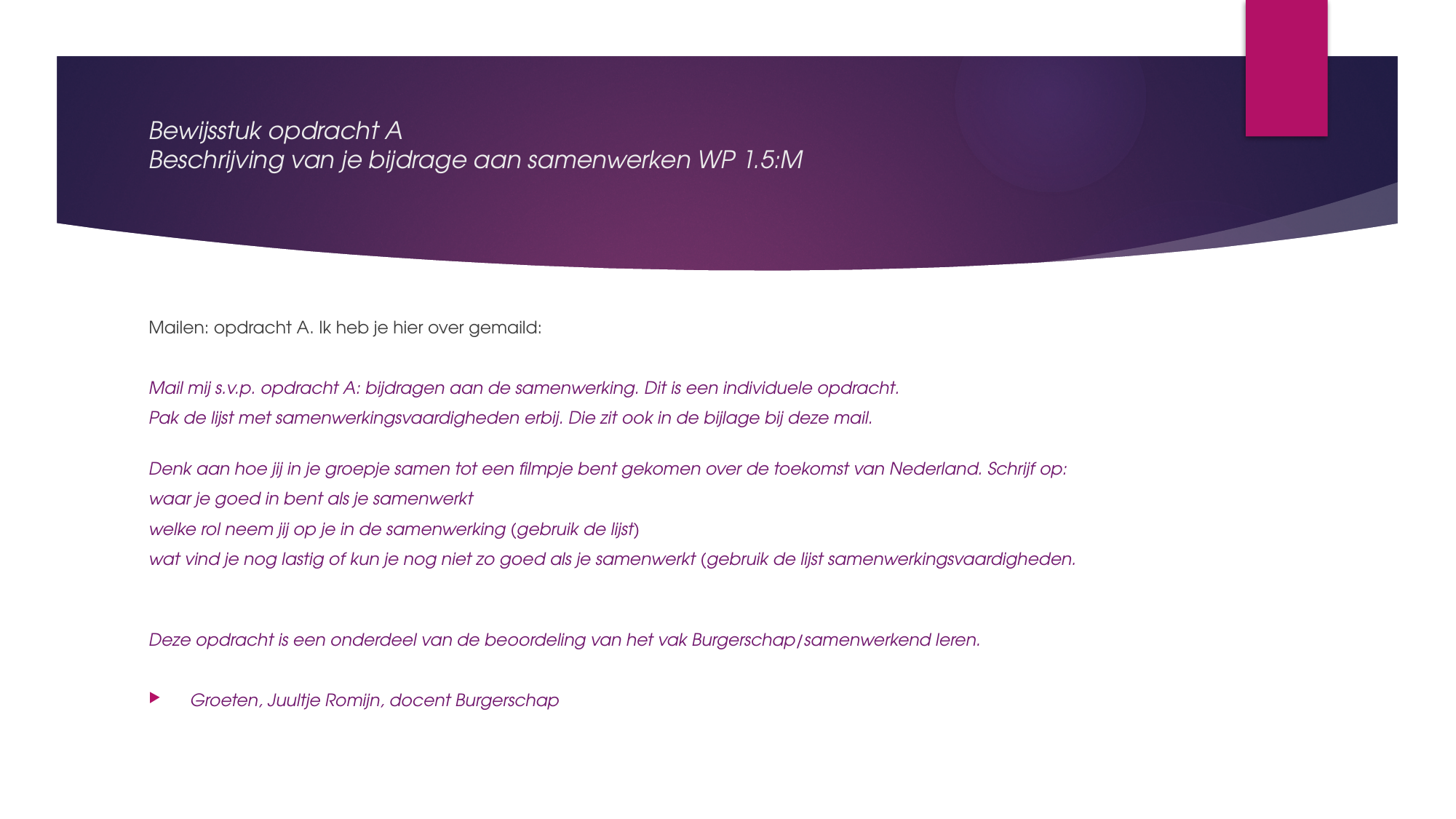

# Bewijsstuk opdracht A Beschrijving van je bijdrage aan samenwerken WP 1.5:M
Mailen: opdracht A. Ik heb je hier over gemaild:

Mail mij s.v.p. opdracht A: bijdragen aan de samenwerking. Dit is een individuele opdracht.
Pak de lijst met samenwerkingsvaardigheden erbij. Die zit ook in de bijlage bij deze mail.
Denk aan hoe jij in je groepje samen tot een filmpje bent gekomen over de toekomst van Nederland. Schrijf op:
waar je goed in bent als je samenwerkt
welke rol neem jij op je in de samenwerking (gebruik de lijst)
wat vind je nog lastig of kun je nog niet zo goed als je samenwerkt (gebruik de lijst samenwerkingsvaardigheden.

Deze opdracht is een onderdeel van de beoordeling van het vak Burgerschap/samenwerkend leren.

Groeten, Juultje Romijn, docent Burgerschap